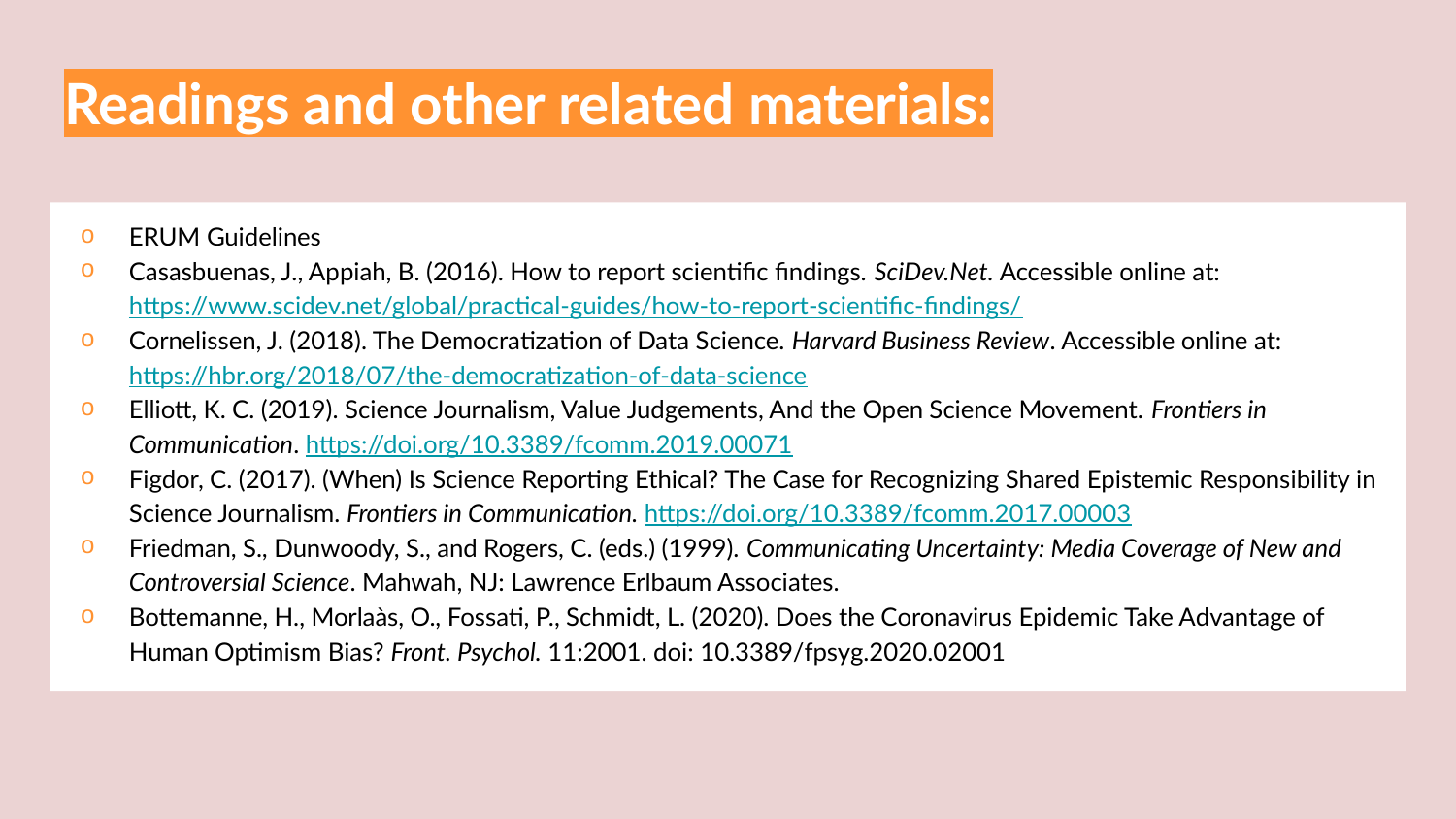

# Readings and other related materials:
ERUM Guidelines
Casasbuenas, J., Appiah, B. (2016). How to report scientific findings. SciDev.Net. Accessible online at: https://www.scidev.net/global/practical-guides/how-to-report-scientific-findings/
Cornelissen, J. (2018). The Democratization of Data Science. Harvard Business Review. Accessible online at: https://hbr.org/2018/07/the-democratization-of-data-science
Elliott, K. C. (2019). Science Journalism, Value Judgements, And the Open Science Movement. Frontiers in Communication. https://doi.org/10.3389/fcomm.2019.00071
Figdor, C. (2017). (When) Is Science Reporting Ethical? The Case for Recognizing Shared Epistemic Responsibility in Science Journalism. Frontiers in Communication. https://doi.org/10.3389/fcomm.2017.00003
Friedman, S., Dunwoody, S., and Rogers, C. (eds.) (1999). Communicating Uncertainty: Media Coverage of New and Controversial Science. Mahwah, NJ: Lawrence Erlbaum Associates.
Bottemanne, H., Morlaàs, O., Fossati, P., Schmidt, L. (2020). Does the Coronavirus Epidemic Take Advantage of Human Optimism Bias? Front. Psychol. 11:2001. doi: 10.3389/fpsyg.2020.02001